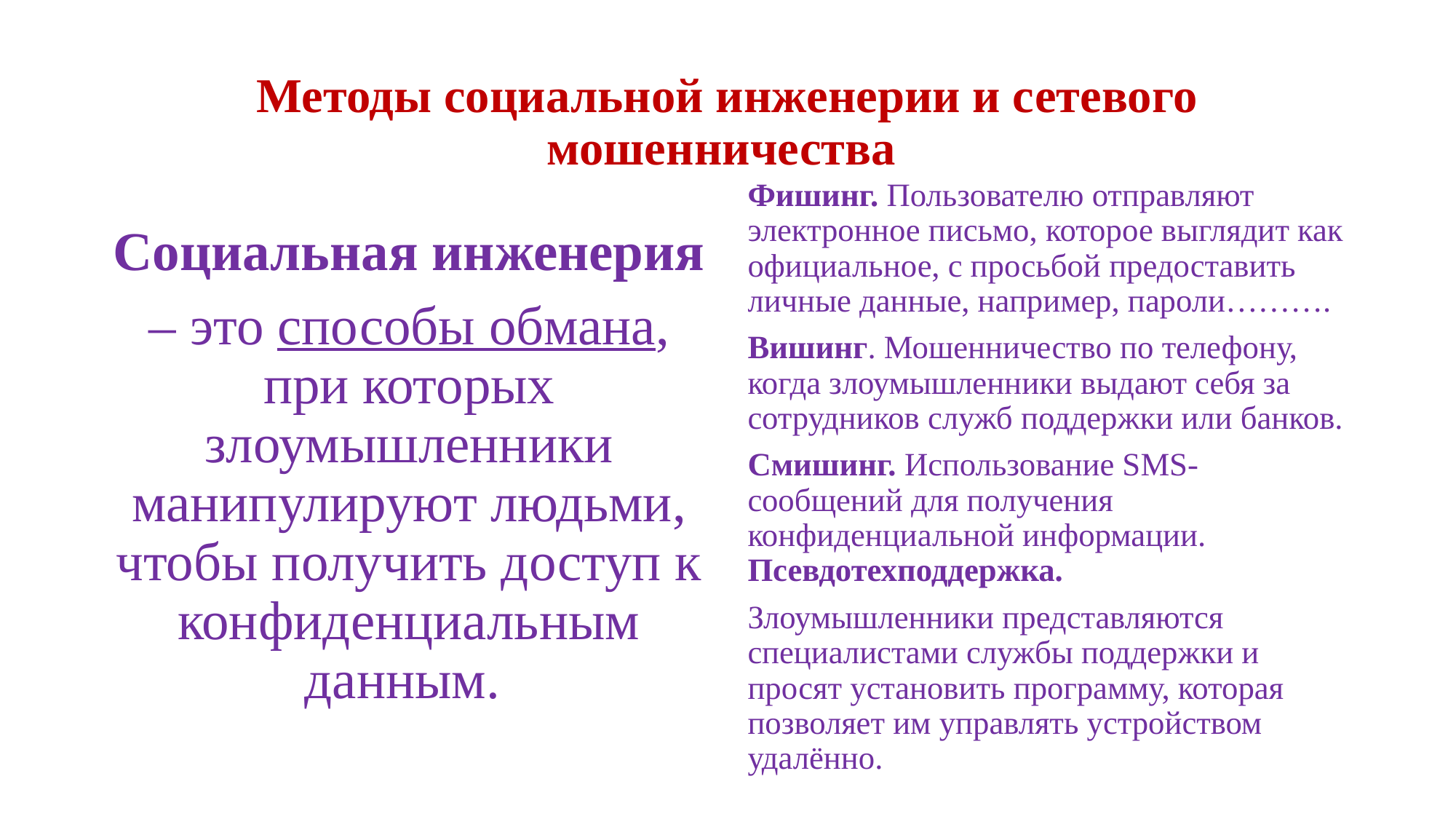

# Методы социальной инженерии и сетевого мошенничества
Фишинг. Пользователю отправляют электронное письмо, которое выглядит как официальное, с просьбой предоставить личные данные, например, пароли……….
Вишинг. Мошенничество по телефону, когда злоумышленники выдают себя за сотрудников служб поддержки или банков.
Смишинг. Использование SMS-сообщений для получения конфиденциальной информации. Псевдотехподдержка.
Злоумышленники представляются специалистами службы поддержки и просят установить программу, которая позволяет им управлять устройством удалённо.

Социальная инженерия
– это способы обмана, при которых злоумышленники манипулируют людьми, чтобы получить доступ к конфиденциальным данным.